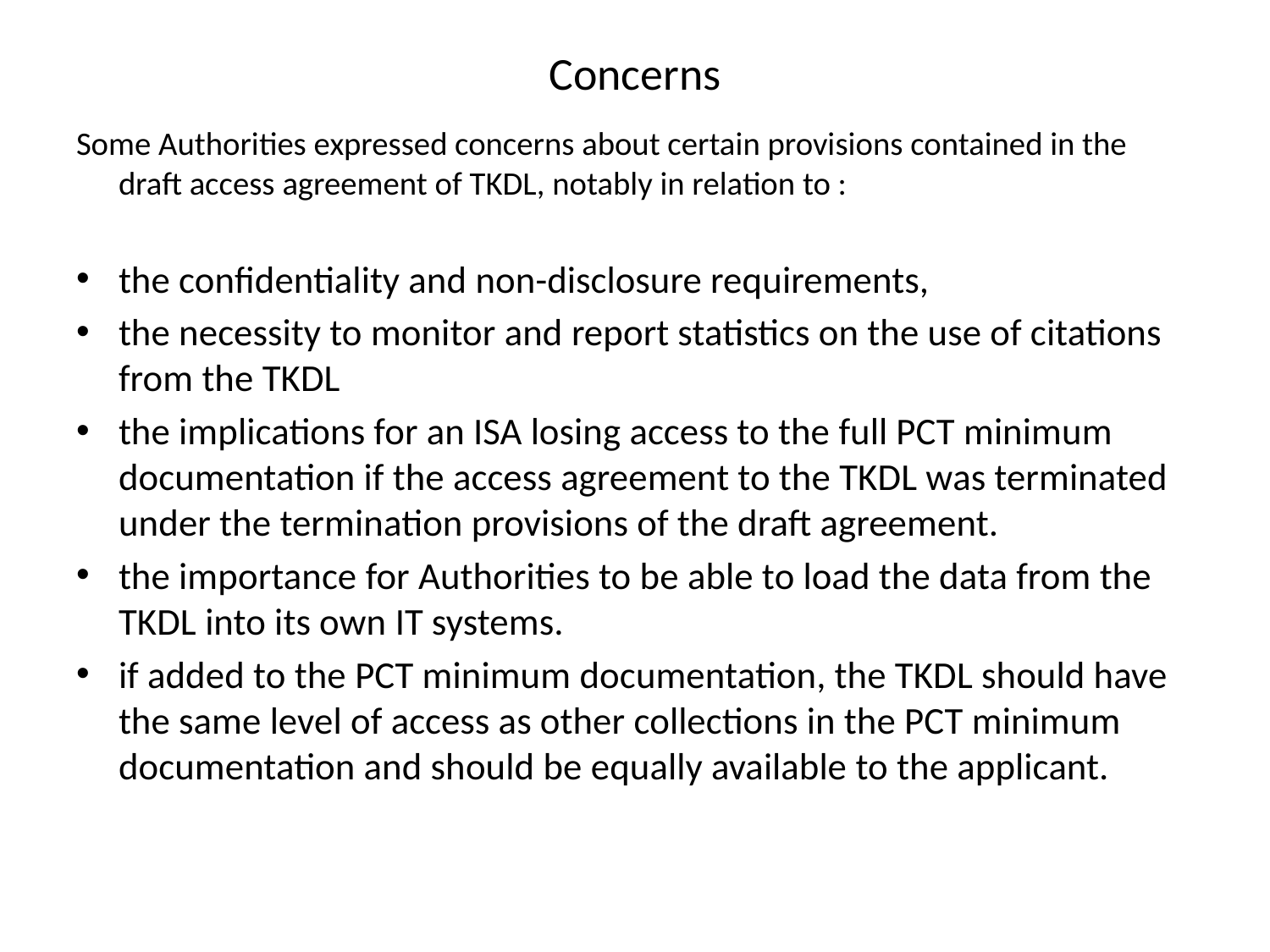

# Concerns
Some Authorities expressed concerns about certain provisions contained in the draft access agreement of TKDL, notably in relation to :

the confidentiality and non-disclosure requirements,
the necessity to monitor and report statistics on the use of citations from the TKDL
the implications for an ISA losing access to the full PCT minimum documentation if the access agreement to the TKDL was terminated under the termination provisions of the draft agreement.
the importance for Authorities to be able to load the data from the TKDL into its own IT systems.
if added to the PCT minimum documentation, the TKDL should have the same level of access as other collections in the PCT minimum documentation and should be equally available to the applicant.